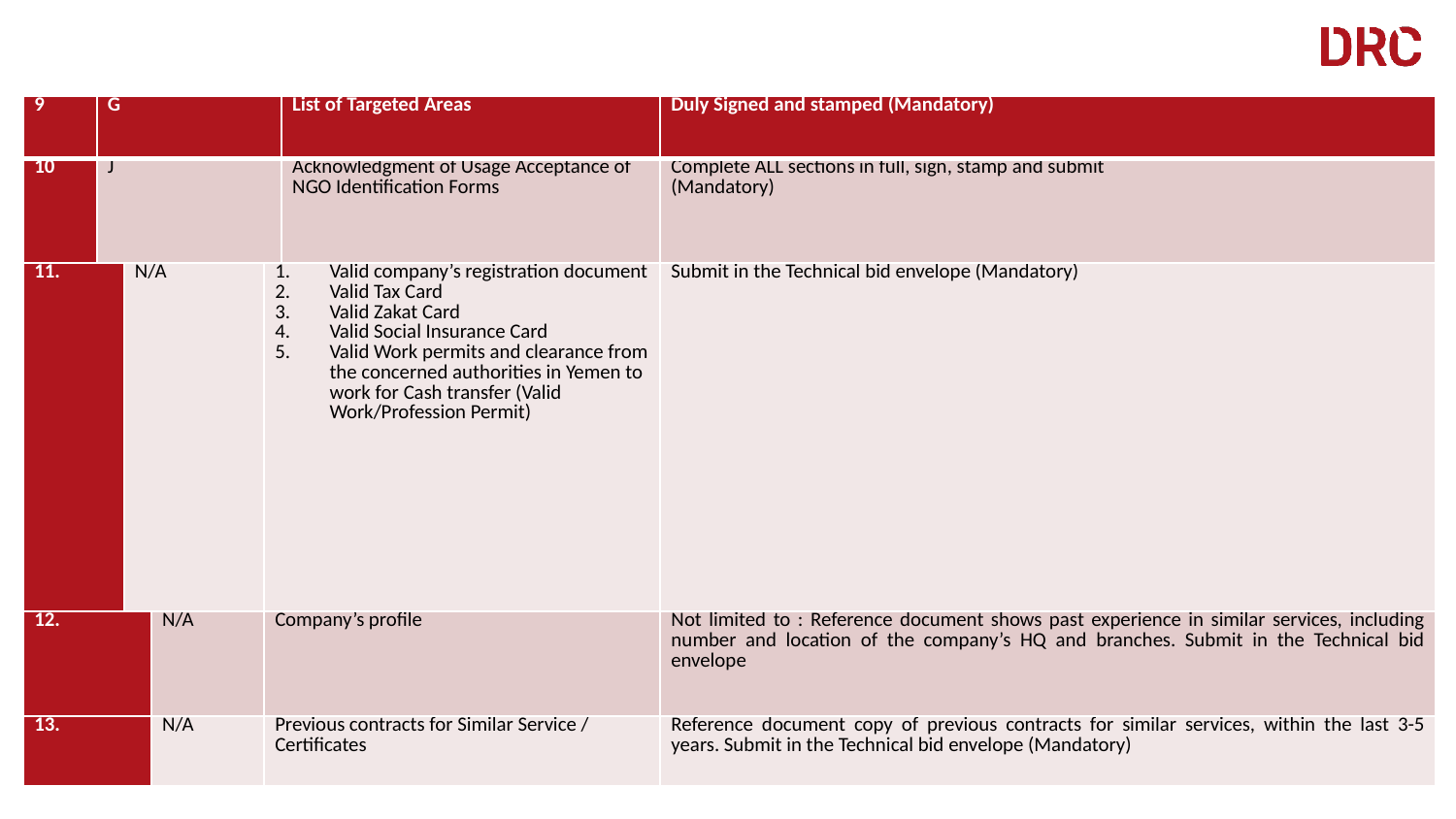

| 9 | G |  |  |  | List of Targeted Areas | Duly Signed and stamped (Mandatory) |
| --- | --- | --- | --- | --- | --- | --- |
| 10 | J |  |  |  | Acknowledgment of Usage Acceptance of NGO Identification Forms | Complete ALL sections in full, sign, stamp and submit (Mandatory) |
| 11. |  | N/A |  | Valid company’s registration document Valid Tax Card Valid Zakat Card Valid Social Insurance Card Valid Work permits and clearance from the concerned authorities in Yemen to work for Cash transfer (Valid Work/Profession Permit) |  | Submit in the Technical bid envelope (Mandatory) |
| 12. |  |  | N/A | Company’s profile |  | Not limited to : Reference document shows past experience in similar services, including number and location of the company’s HQ and branches. Submit in the Technical bid envelope |
| 13. |  |  | N/A | Previous contracts for Similar Service / Certificates |  | Reference document copy of previous contracts for similar services, within the last 3-5 years. Submit in the Technical bid envelope (Mandatory) |